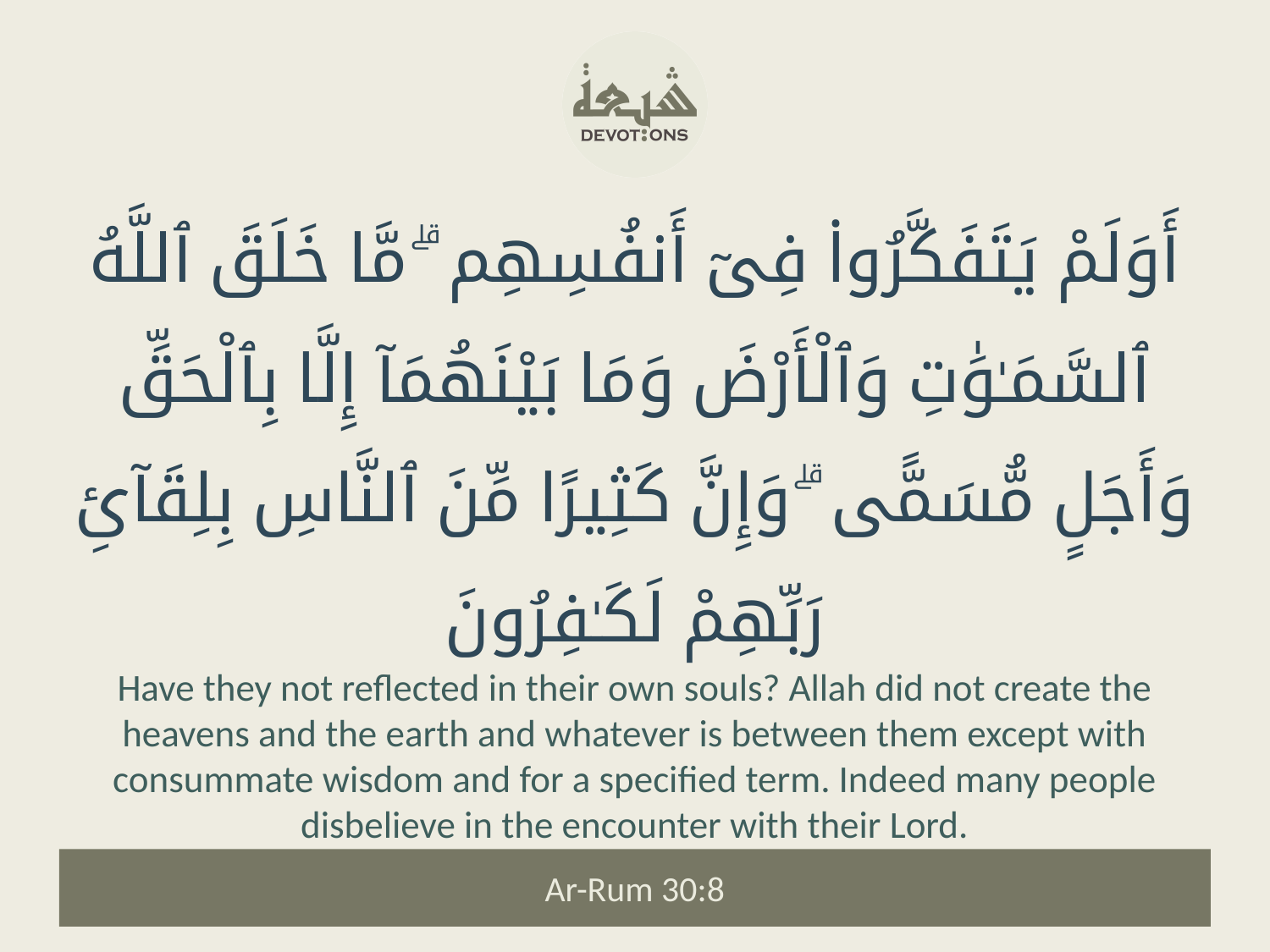

أَوَلَمْ يَتَفَكَّرُوا۟ فِىٓ أَنفُسِهِم ۗ مَّا خَلَقَ ٱللَّهُ ٱلسَّمَـٰوَٰتِ وَٱلْأَرْضَ وَمَا بَيْنَهُمَآ إِلَّا بِٱلْحَقِّ وَأَجَلٍ مُّسَمًّى ۗ وَإِنَّ كَثِيرًا مِّنَ ٱلنَّاسِ بِلِقَآئِ رَبِّهِمْ لَكَـٰفِرُونَ
Have they not reflected in their own souls? Allah did not create the heavens and the earth and whatever is between them except with consummate wisdom and for a specified term. Indeed many people disbelieve in the encounter with their Lord.
Ar-Rum 30:8